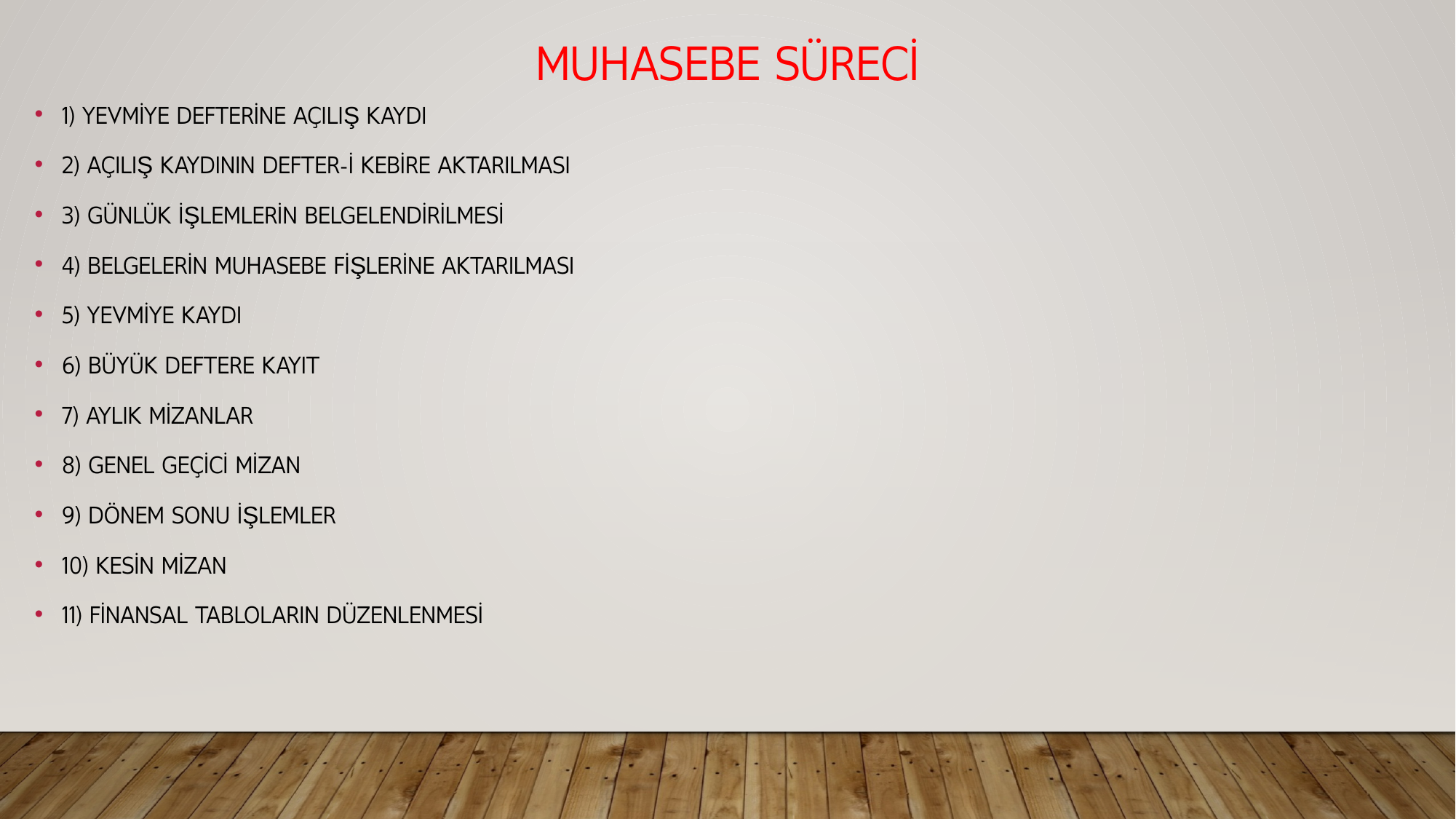

# MUHASEBE SÜRECİ
1) YEVMİYE DEFTERİNE AÇILIŞ KAYDI
2) AÇILIŞ KAYDININ DEFTER-İ KEBİRE AKTARILMASI
3) GÜNLÜK İŞLEMLERİN BELGELENDİRİLMESİ
4) BELGELERİN MUHASEBE FİŞLERİNE AKTARILMASI
5) YEVMİYE KAYDI
6) BÜYÜK DEFTERE KAYIT
7) AYLIK MİZANLAR
8) GENEL GEÇİCİ MİZAN
9) DÖNEM SONU İŞLEMLER
10) KESİN MİZAN
11) FİNANSAL TABLOLARIN DÜZENLENMESİ